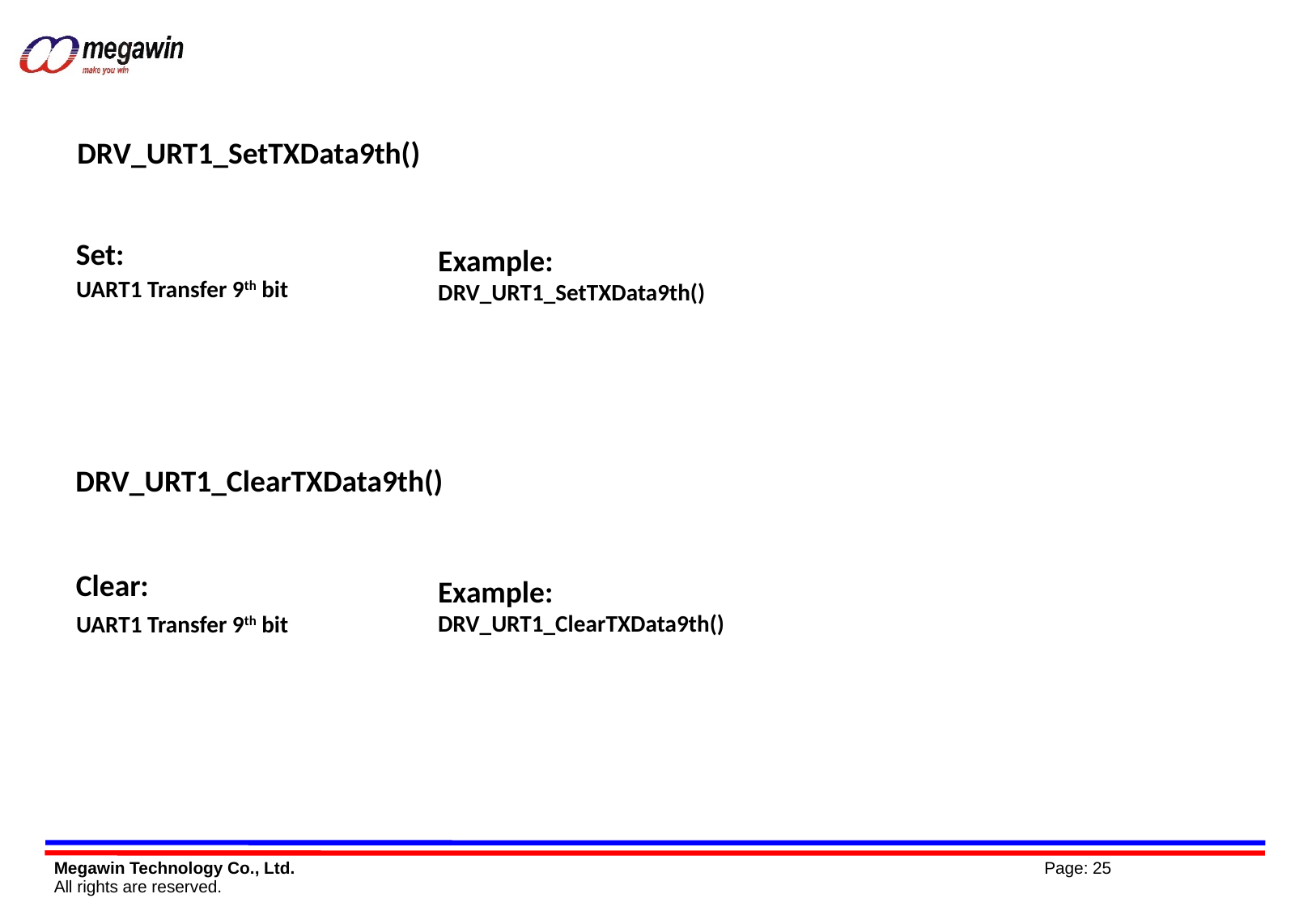

DRV_URT1_SetTXData9th()
Set:
Example:
DRV_URT1_SetTXData9th()

UART1 Transfer 9th bit
DRV_URT1_ClearTXData9th()
Clear:
Example:
DRV_URT1_ClearTXData9th()

UART1 Transfer 9th bit